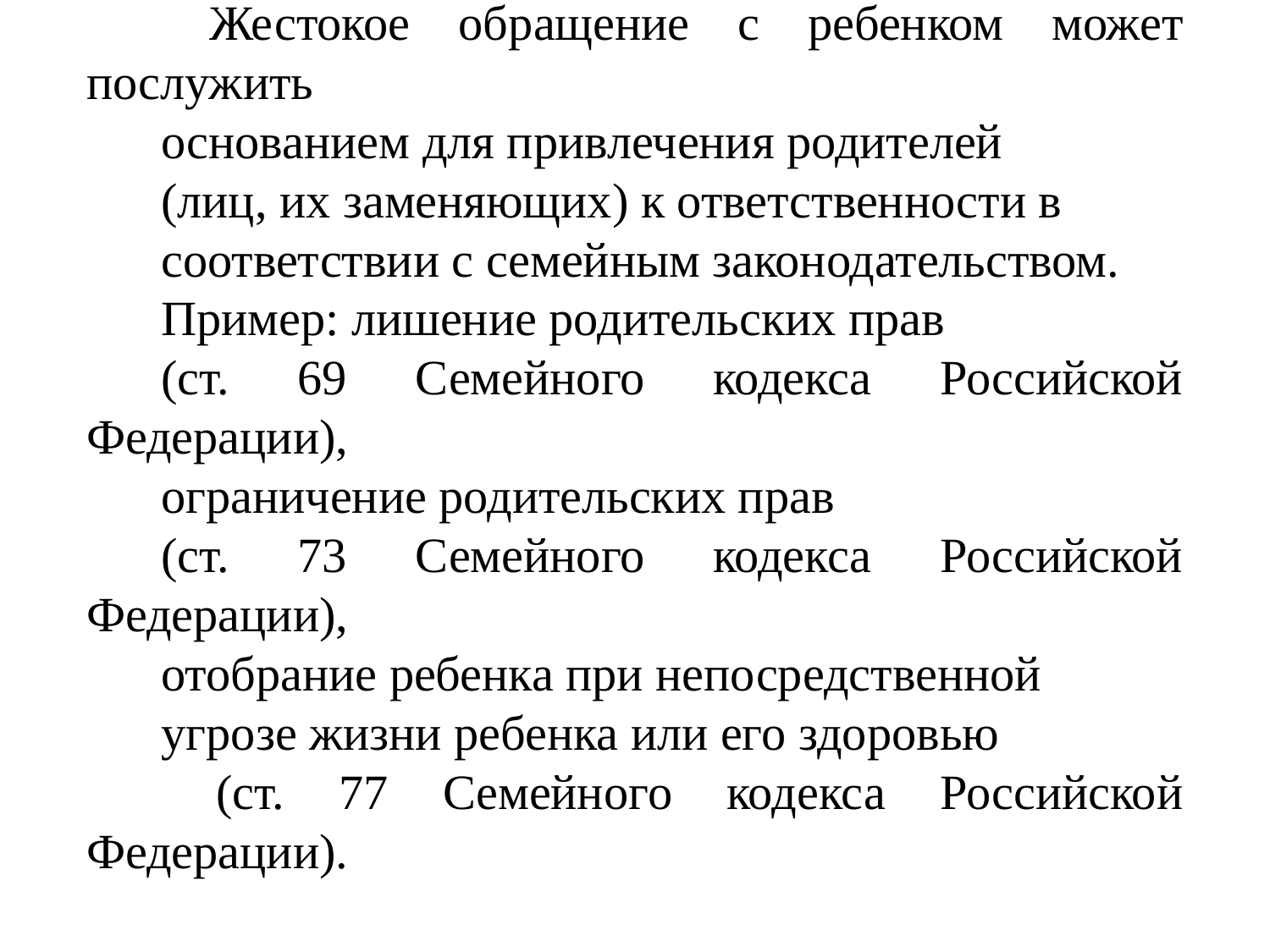

Гражданско-правовая ответственность.
 Жестокое обращение с ребенком может послужить
основанием для привлечения родителей
(лиц, их заменяющих) к ответственности в
соответствии с семейным законодательством.
Пример: лишение родительских прав
(ст. 69 Семейного кодекса Российской Федерации),
ограничение родительских прав
(ст. 73 Семейного кодекса Российской Федерации),
отобрание ребенка при непосредственной
угрозе жизни ребенка или его здоровью
 (ст. 77 Семейного кодекса Российской Федерации).